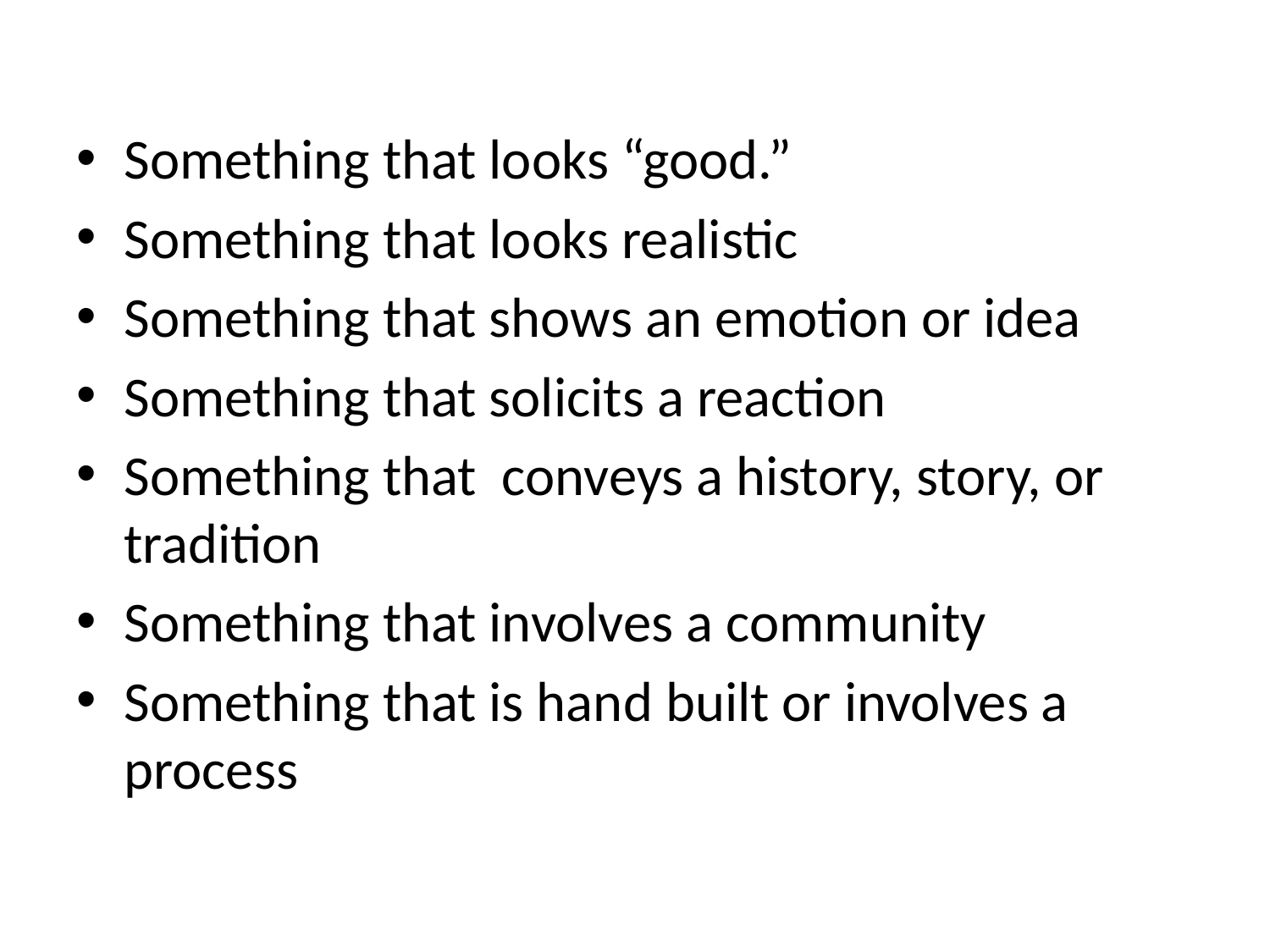

Something that looks “good.”
Something that looks realistic
Something that shows an emotion or idea
Something that solicits a reaction
Something that  conveys a history, story, or tradition
Something that involves a community
Something that is hand built or involves a process